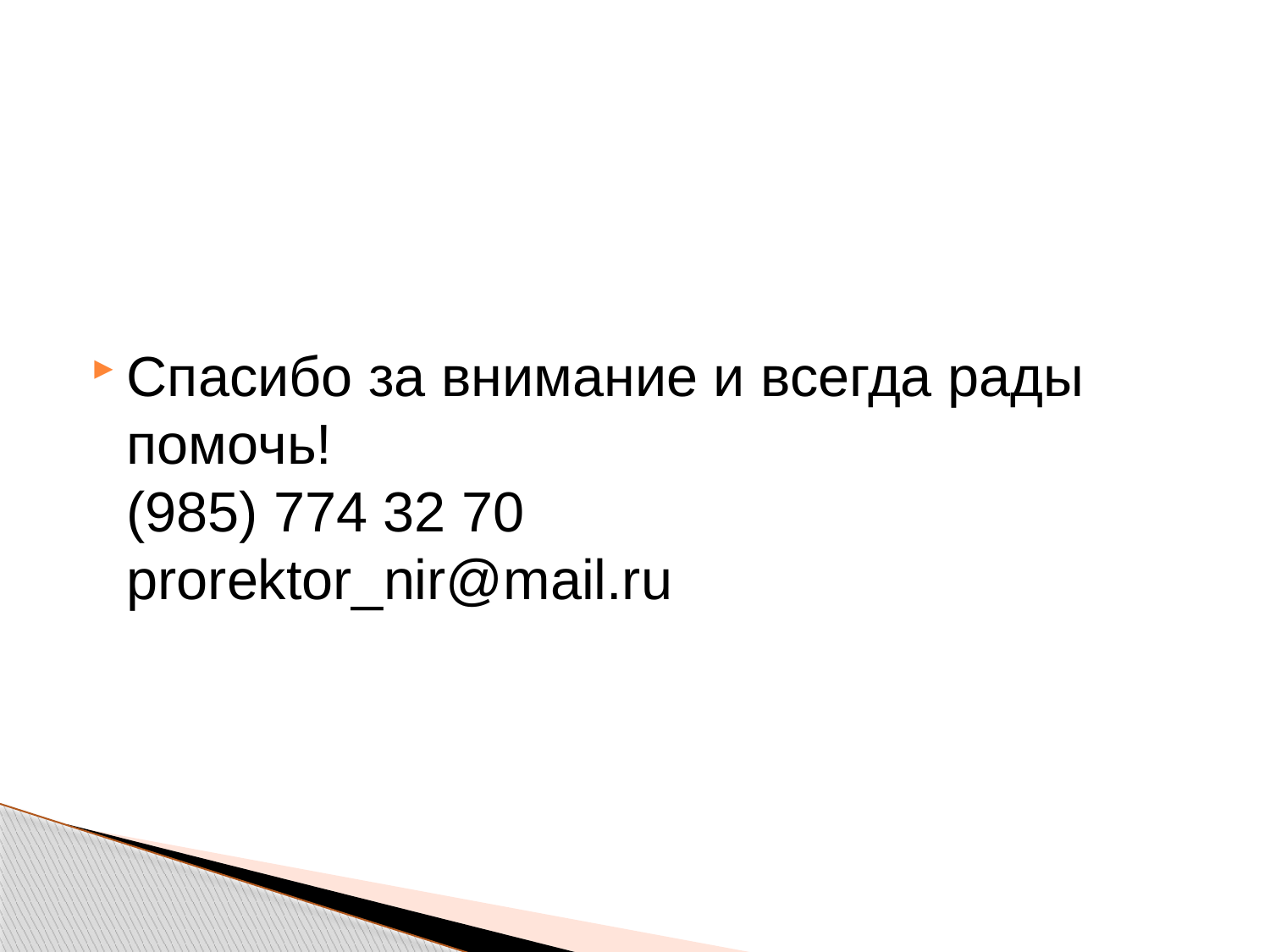

#

Спасибо за внимание и всегда рады помочь!
(985) 774 32 70
prorektor_nir@mail.ru